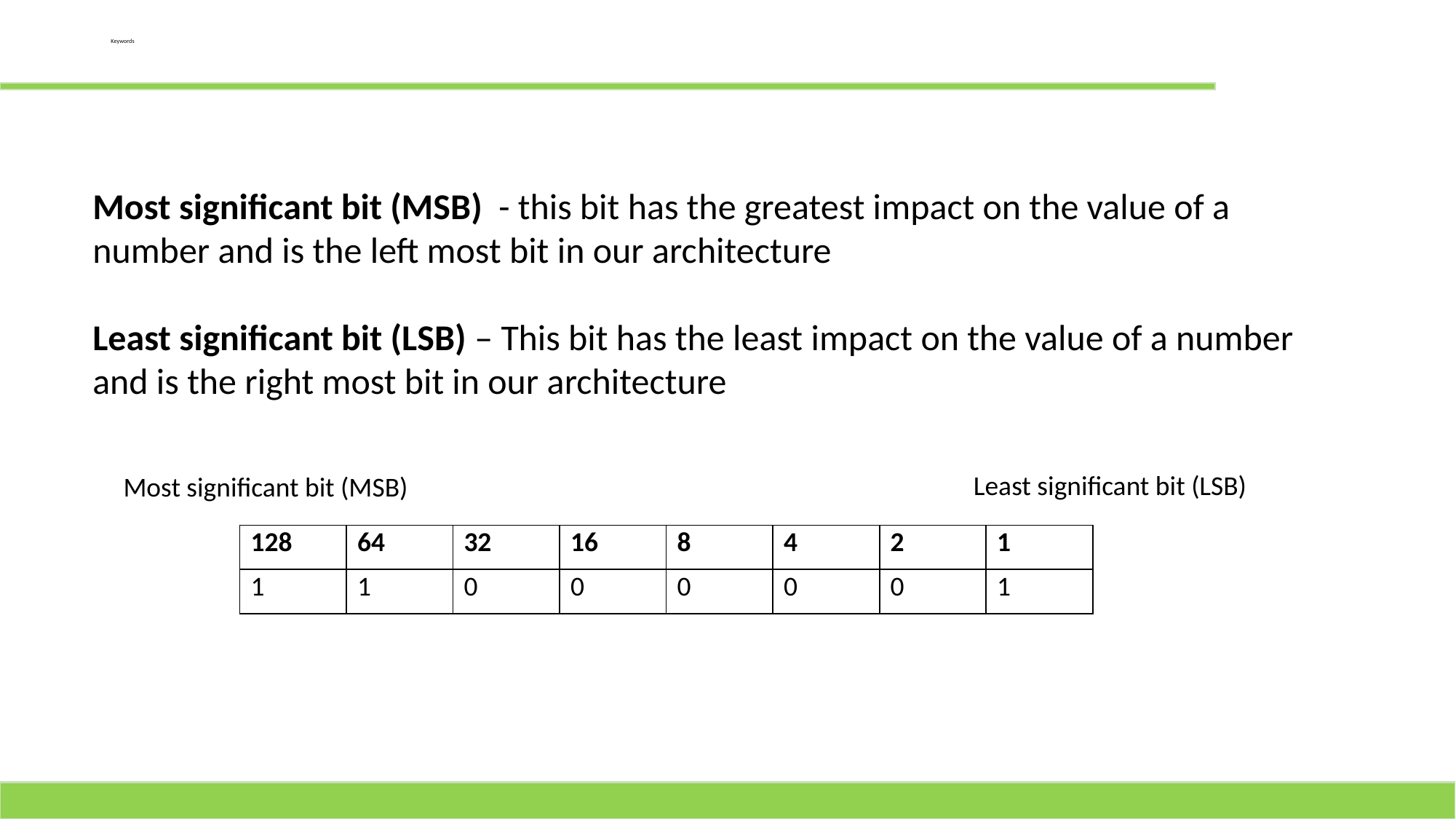

# Keywords
Most significant bit (MSB)  - this bit has the greatest impact on the value of a number and is the left most bit in our architecture

Least significant bit (LSB) – This bit has the least impact on the value of a number and is the right most bit in our architecture

Least significant bit (LSB)
Most significant bit (MSB)
| 128 | 64 | 32 | 16 | 8 | 4 | 2 | 1 |
| --- | --- | --- | --- | --- | --- | --- | --- |
| 1 | 1 | 0 | 0 | 0 | 0 | 0 | 1 |